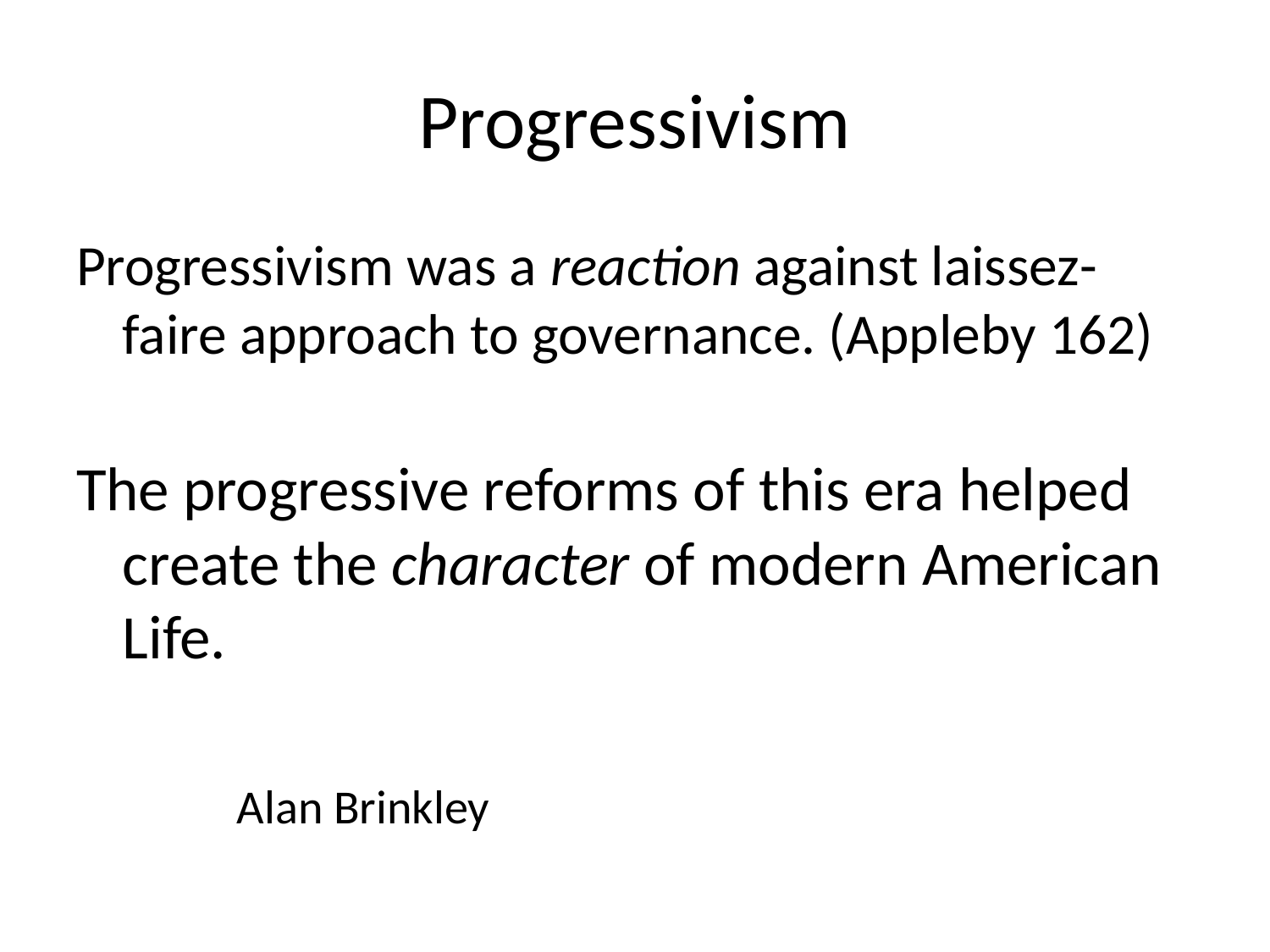

# Progressivism
Progressivism was a reaction against laissez-faire approach to governance. (Appleby 162)

The progressive reforms of this era helped create the character of modern American Life.
											Alan Brinkley